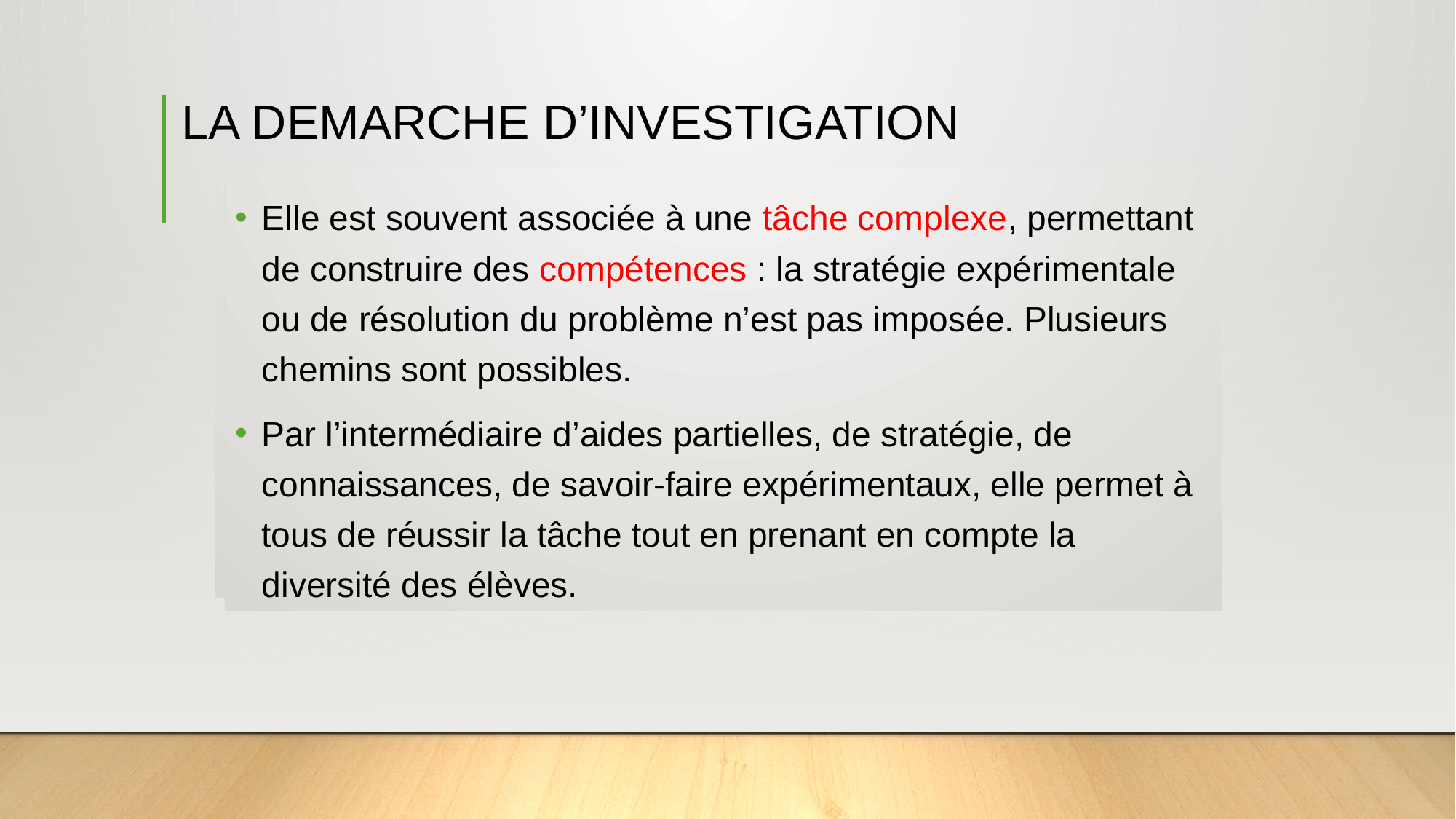

# LA DEMARCHE D’INVESTIGATION
La contextualisation de la situation déclenchante dans l’environnement ou le quotidien des élèves est essentielle pour donner du sens à l’activité, tout comme la décontextualisation en fin d’activité pour structurer les connaissances élaborées.
Elle met l’accent sur l’importance des écrits personnels, distincts des écrits de référence validés par l’enseignant, notamment à travers le cahier d’expériences.
C’est une méthode centrale pour l’apprentissage des sciences depuis 1996 (la main à la pâte). Elle est définie dans les programmes de l’école en 2002.
C’est une méthode qui s’appuie sur une conception socio-constructiviste de l’enseignement : les élèves construisent des connaissances en réponse à des questions, en interaction avec leurs pairs.
Elle est souvent associée à une tâche complexe, permettant de construire des compétences : la stratégie expérimentale ou de résolution du problème n’est pas imposée. Plusieurs chemins sont possibles.
Par l’intermédiaire d’aides partielles, de stratégie, de connaissances, de savoir-faire expérimentaux, elle permet à tous de réussir la tâche tout en prenant en compte la diversité des élèves.